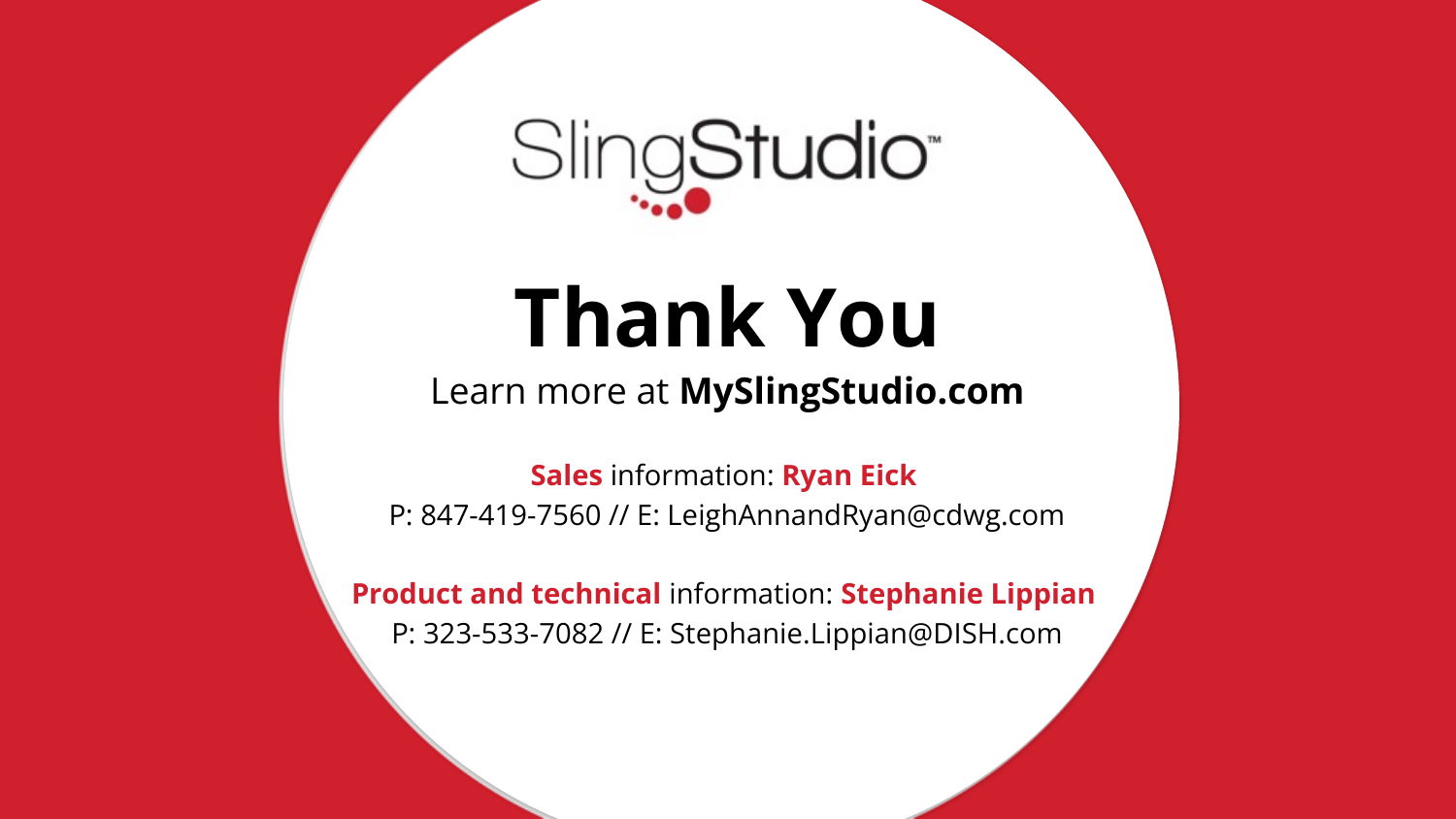

# Thank You
Learn more at MySlingStudio.com

Sales information: Ryan Eick
P: 847-419-7560 // E: LeighAnnandRyan@cdwg.com

Product and technical information: Stephanie Lippian
P: 323-533-7082 // E: Stephanie.Lippian@DISH.com